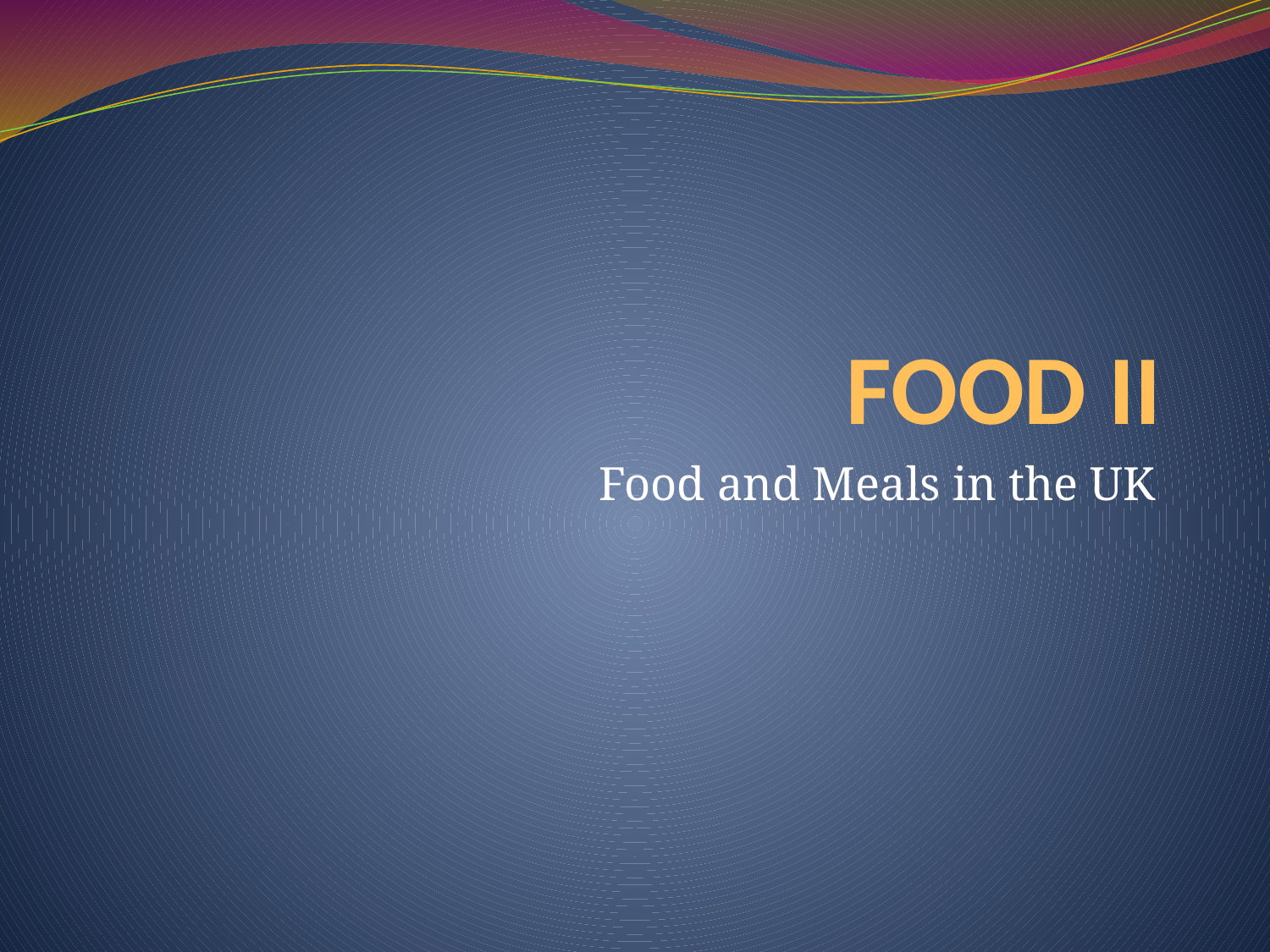

# FOOD II
Food and Meals in the UK